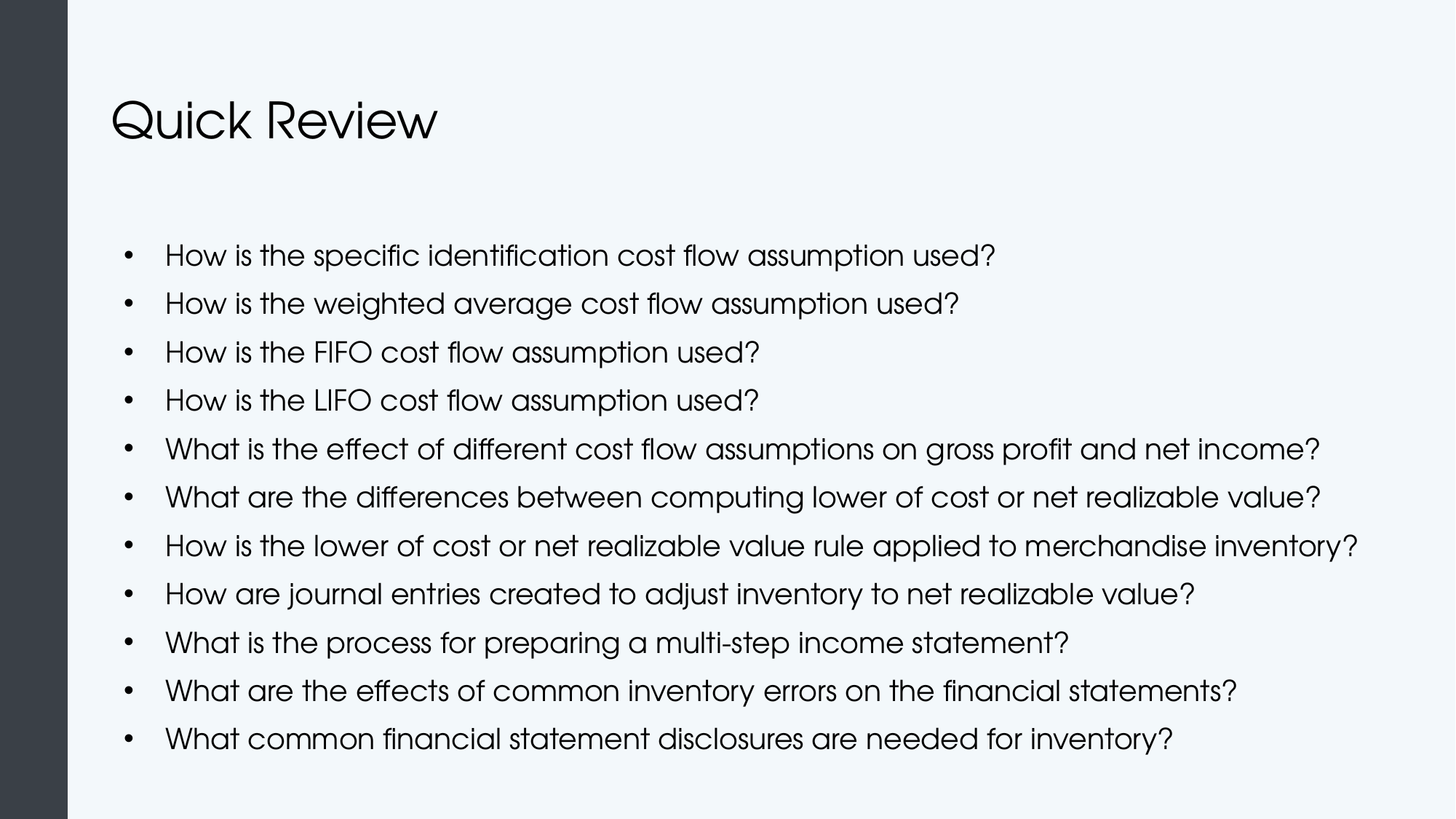

# Quick Review
How is the specific identification cost flow assumption used?
How is the weighted average cost flow assumption used?
How is the FIFO cost flow assumption used?
How is the LIFO cost flow assumption used?
What is the effect of different cost flow assumptions on gross profit and net income?
What are the differences between computing lower of cost or net realizable value?
How is the lower of cost or net realizable value rule applied to merchandise inventory?
How are journal entries created to adjust inventory to net realizable value?
What is the process for preparing a multi-step income statement?
What are the effects of common inventory errors on the financial statements?
What common financial statement disclosures are needed for inventory?